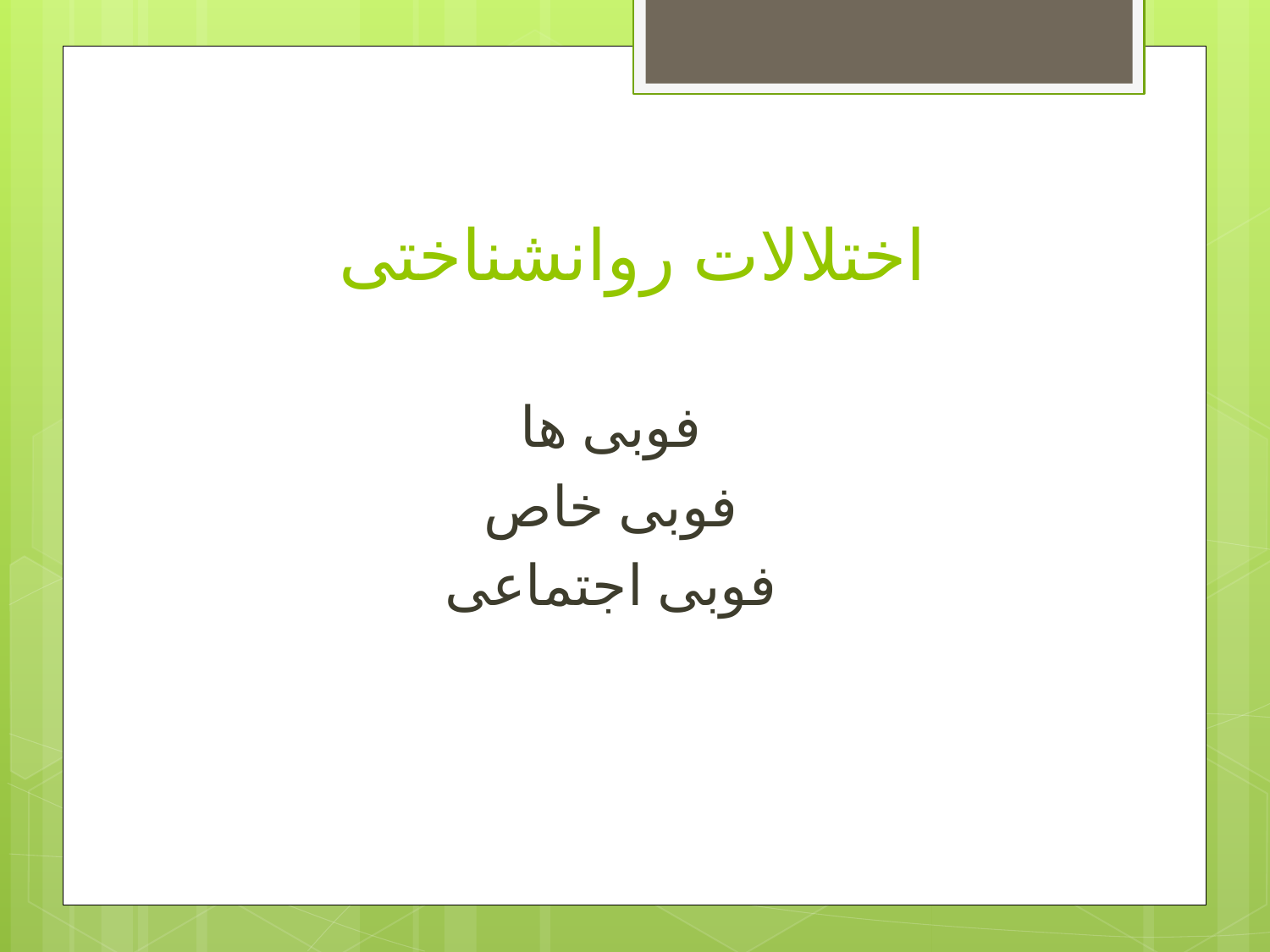

# اختلالات روانشناختی

فوبی ها
فوبی خاص
فوبی اجتماعی